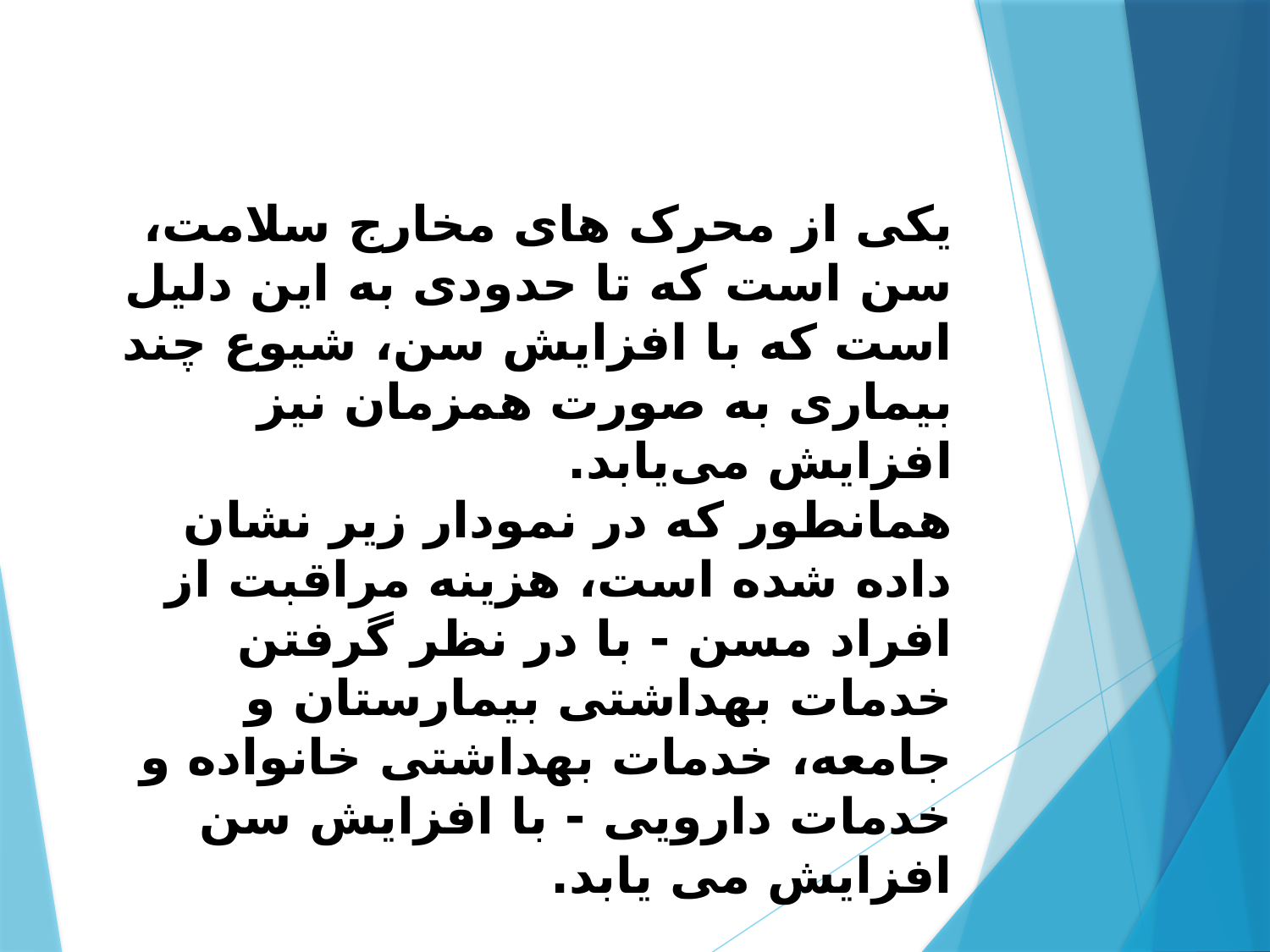

یکی از محرک های مخارج سلامت، سن است که تا حدودی به این دلیل است که با افزایش سن، شیوع چند بیماری به صورت همزمان نیز افزایش می‌یابد.
همانطور که در نمودار زیر نشان داده شده است، هزینه مراقبت از افراد مسن - با در نظر گرفتن خدمات بهداشتی بیمارستان و جامعه، خدمات بهداشتی خانواده و خدمات دارویی - با افزایش سن افزایش می یابد.